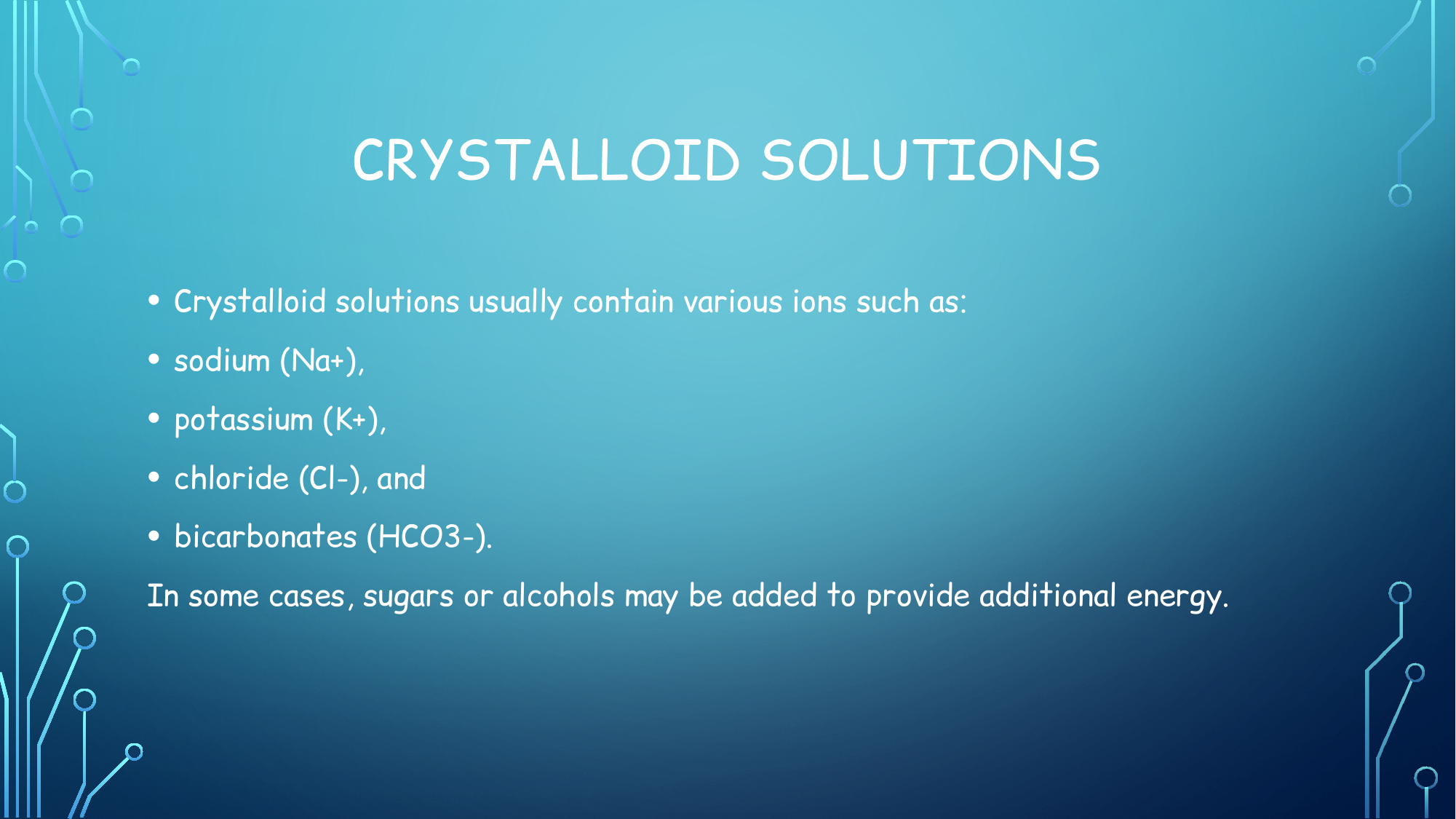

# Crystalloid solutions
Crystalloid solutions usually contain various ions such as:
sodium (Na+),
potassium (K+),
chloride (Cl-), and
bicarbonates (HCO3-).
In some cases, sugars or alcohols may be added to provide additional energy.